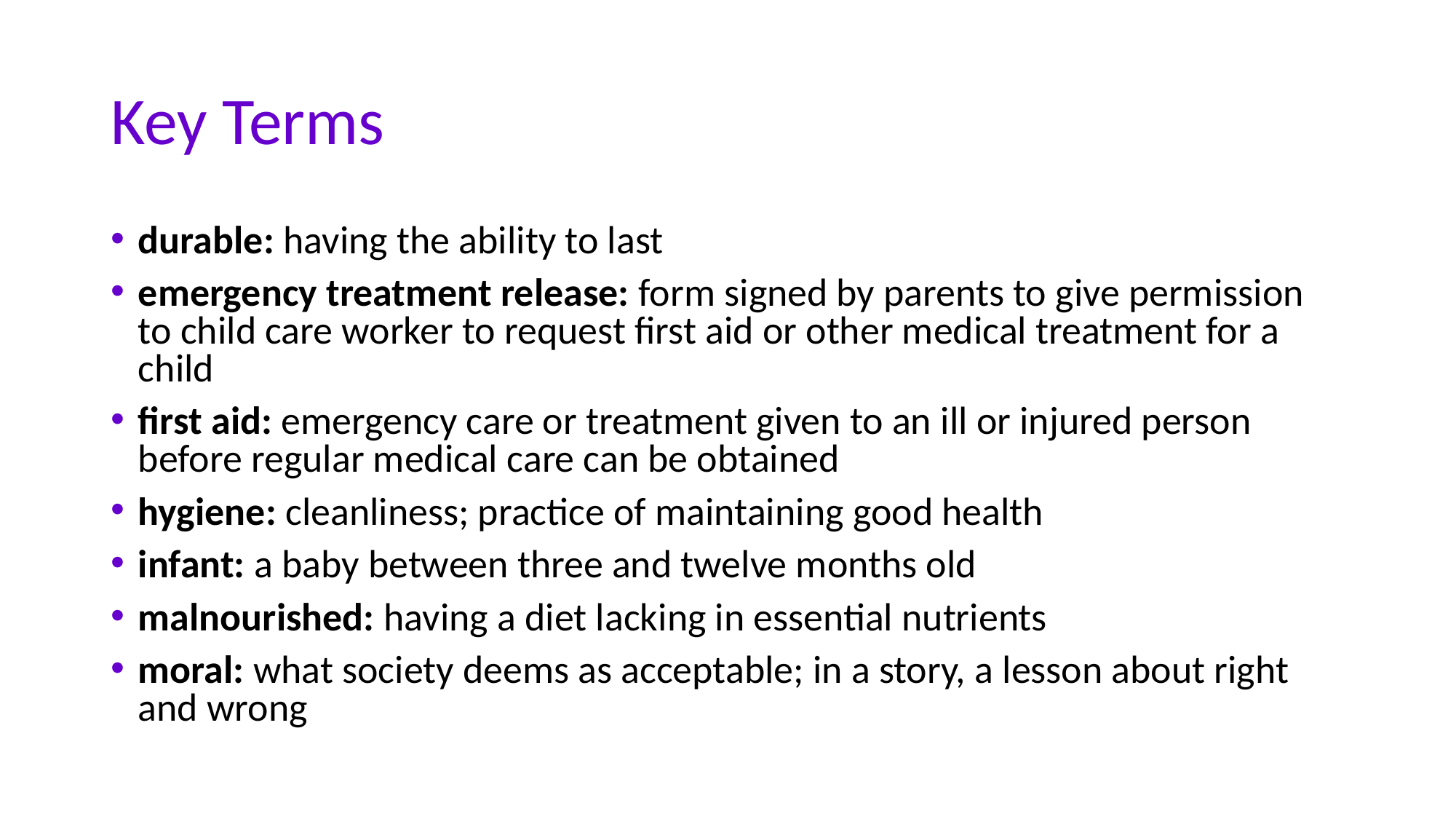

# Key Terms
durable: having the ability to last
emergency treatment release: form signed by parents to give permission to child care worker to request first aid or other medical treatment for a child
first aid: emergency care or treatment given to an ill or injured person before regular medical care can be obtained
hygiene: cleanliness; practice of maintaining good health
infant: a baby between three and twelve months old
malnourished: having a diet lacking in essential nutrients
moral: what society deems as acceptable; in a story, a lesson about right and wrong